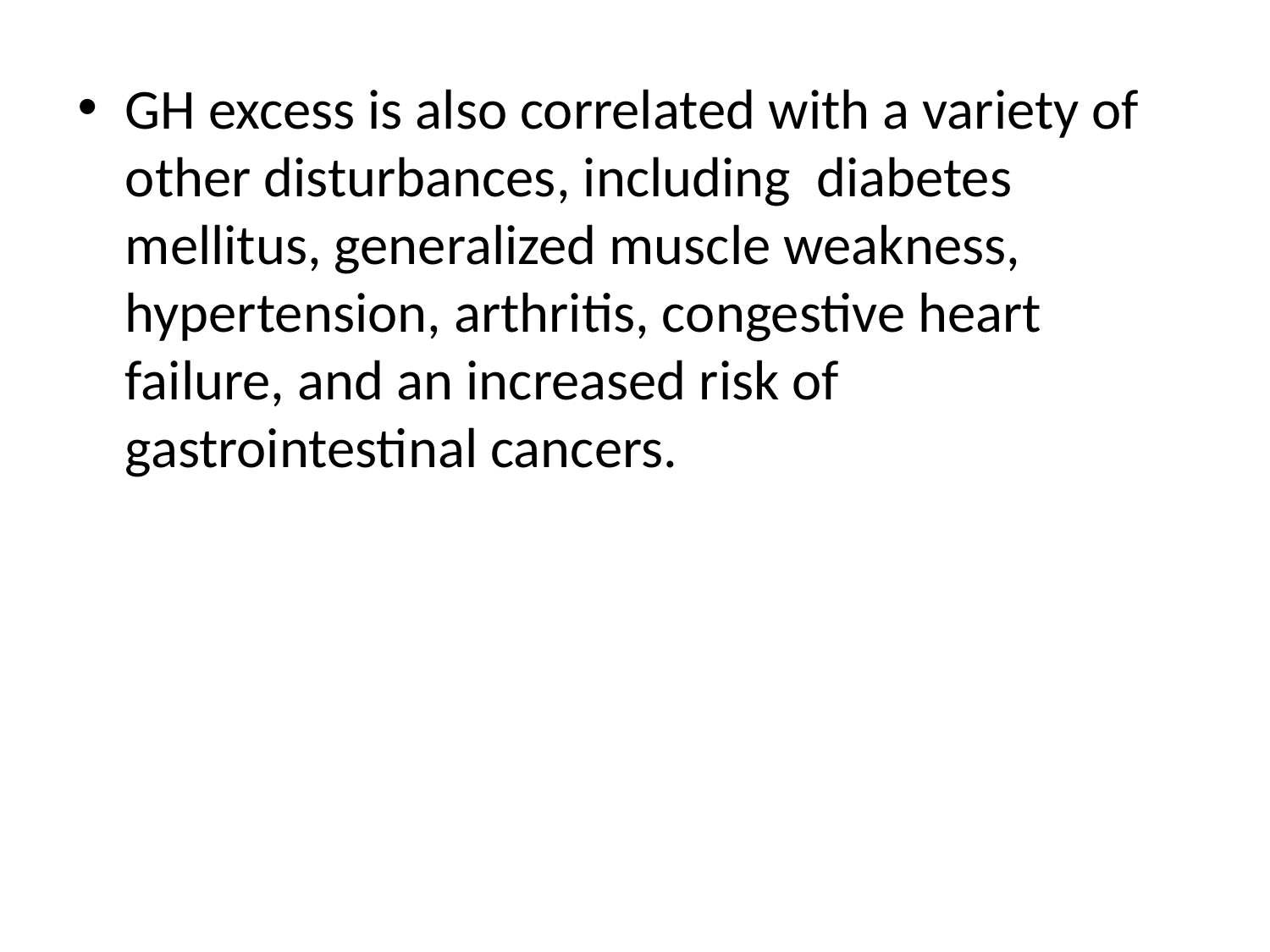

GH excess is also correlated with a variety of other disturbances, including  diabetes mellitus, generalized muscle weakness, hypertension, arthritis, congestive heart failure, and an increased risk of gastrointestinal cancers.